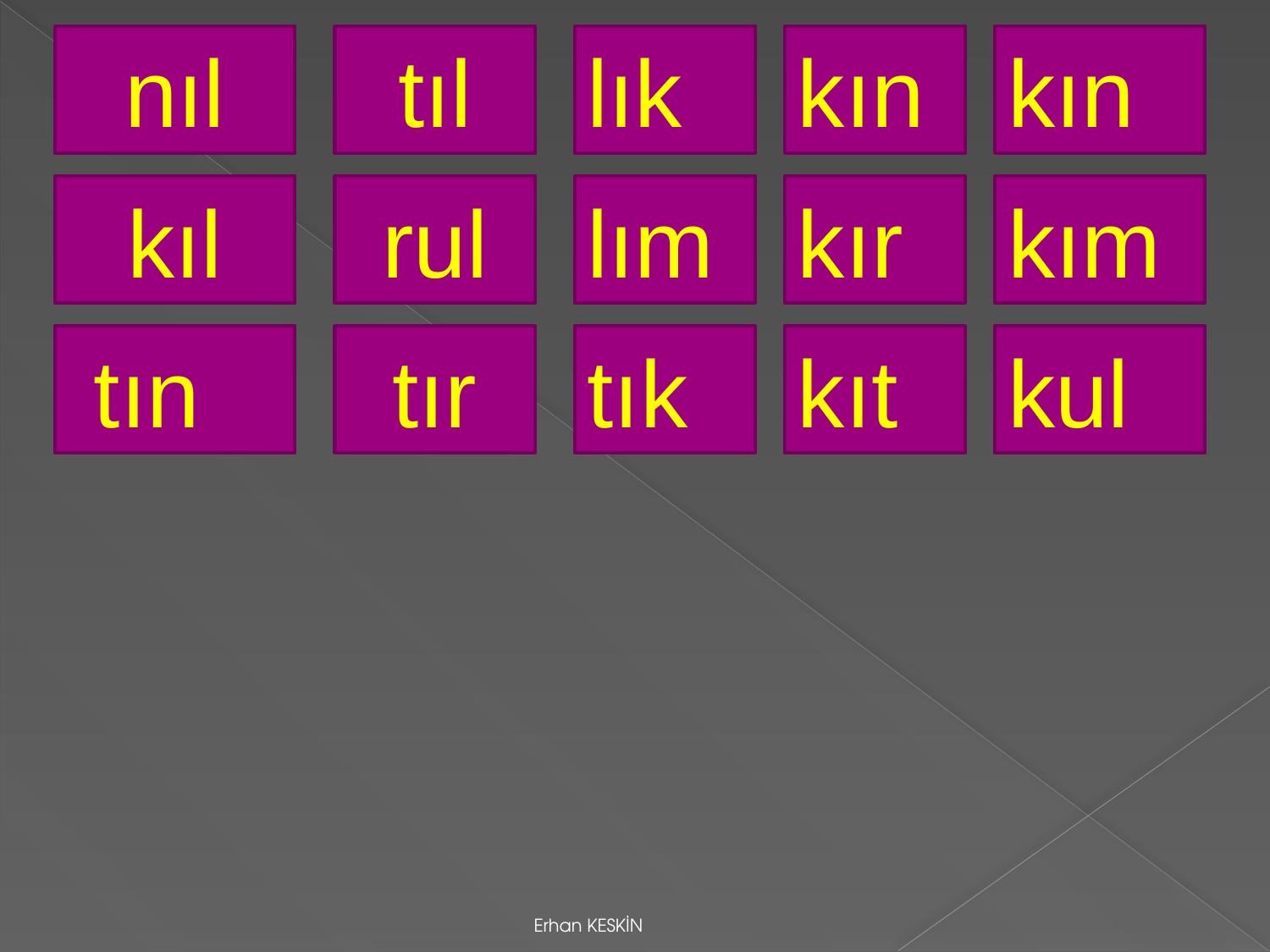

nıl
tıl
lık
kın
kın
kıl
rul
lım
kır
kım
 tın
tır
tık
kıt
kul
Erhan KESKİN